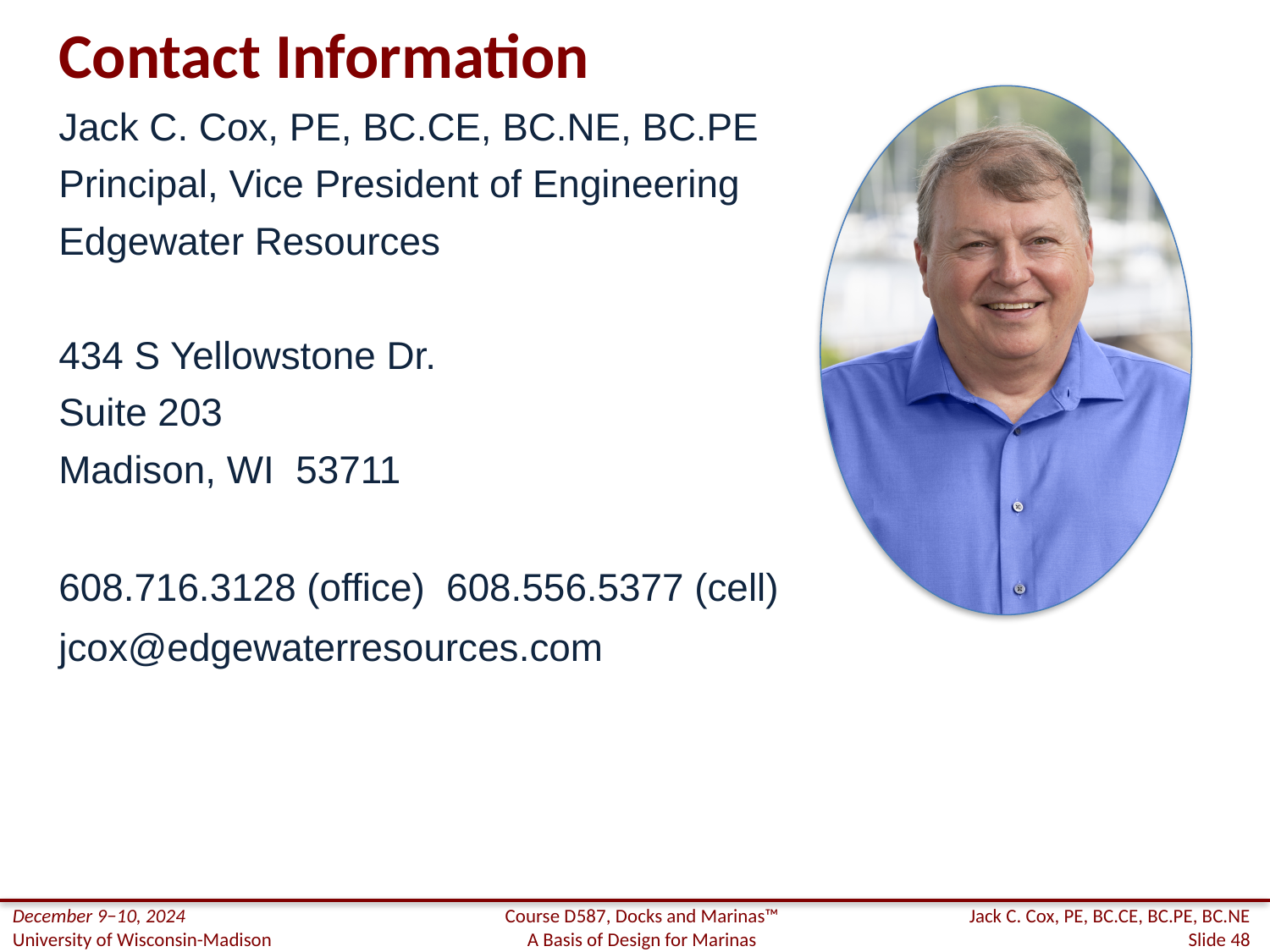

# Contact Information

Jack C. Cox, PE, BC.CE, BC.NE, BC.PE
Principal, Vice President of Engineering
Edgewater Resources

434 S Yellowstone Dr.
Suite 203
Madison, WI  53711

608.716.3128 (office)  608.556.5377 (cell)
jcox@edgewaterresources.com